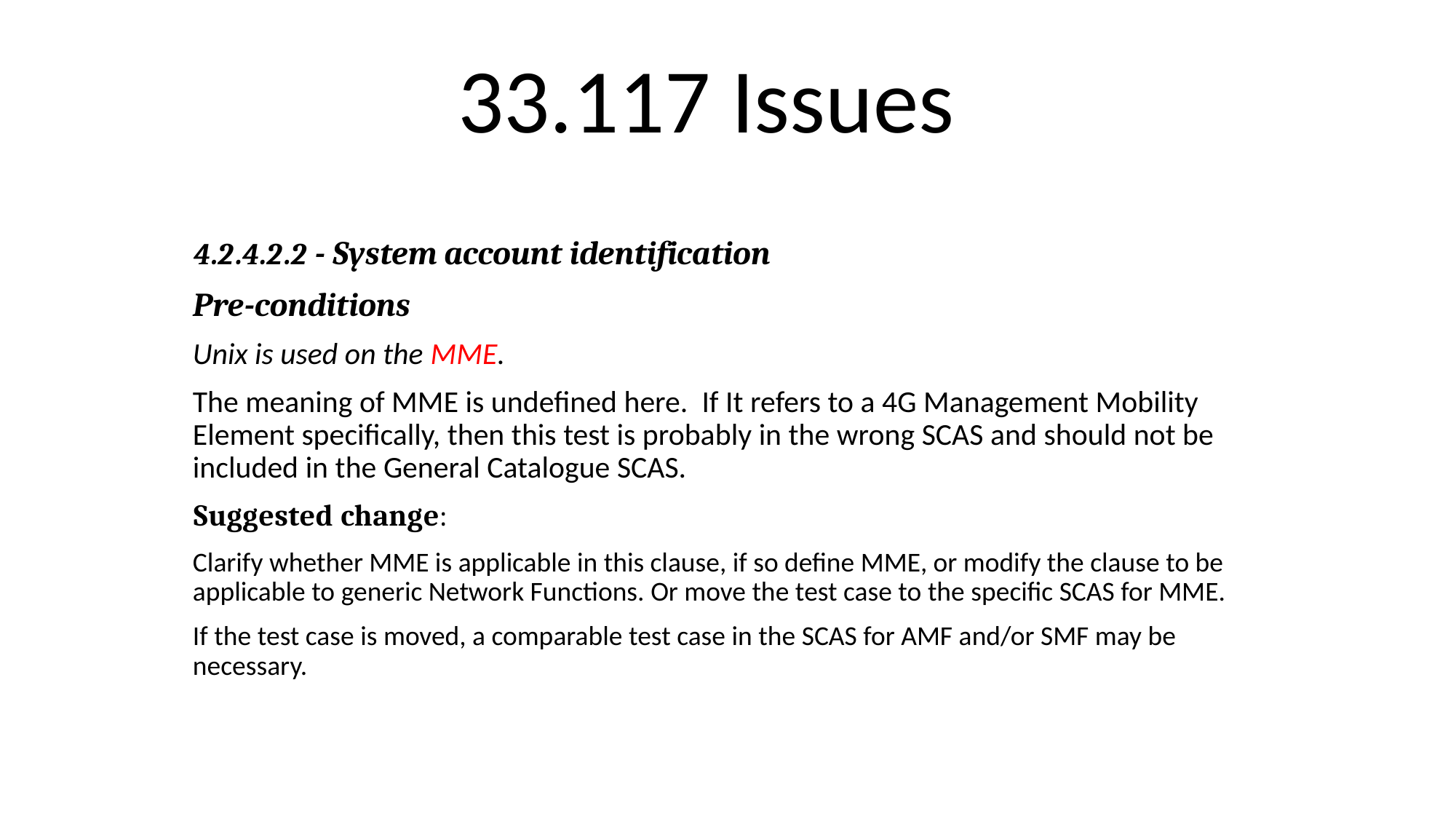

# 33.117 Issues
4.2.4.2.2 - System account identification
Pre-conditions
Unix is used on the MME.
The meaning of MME is undefined here.  If It refers to a 4G Management Mobility Element specifically, then this test is probably in the wrong SCAS and should not be included in the General Catalogue SCAS.
Suggested change:
Clarify whether MME is applicable in this clause, if so define MME, or modify the clause to be applicable to generic Network Functions. Or move the test case to the specific SCAS for MME.
If the test case is moved, a comparable test case in the SCAS for AMF and/or SMF may be necessary.